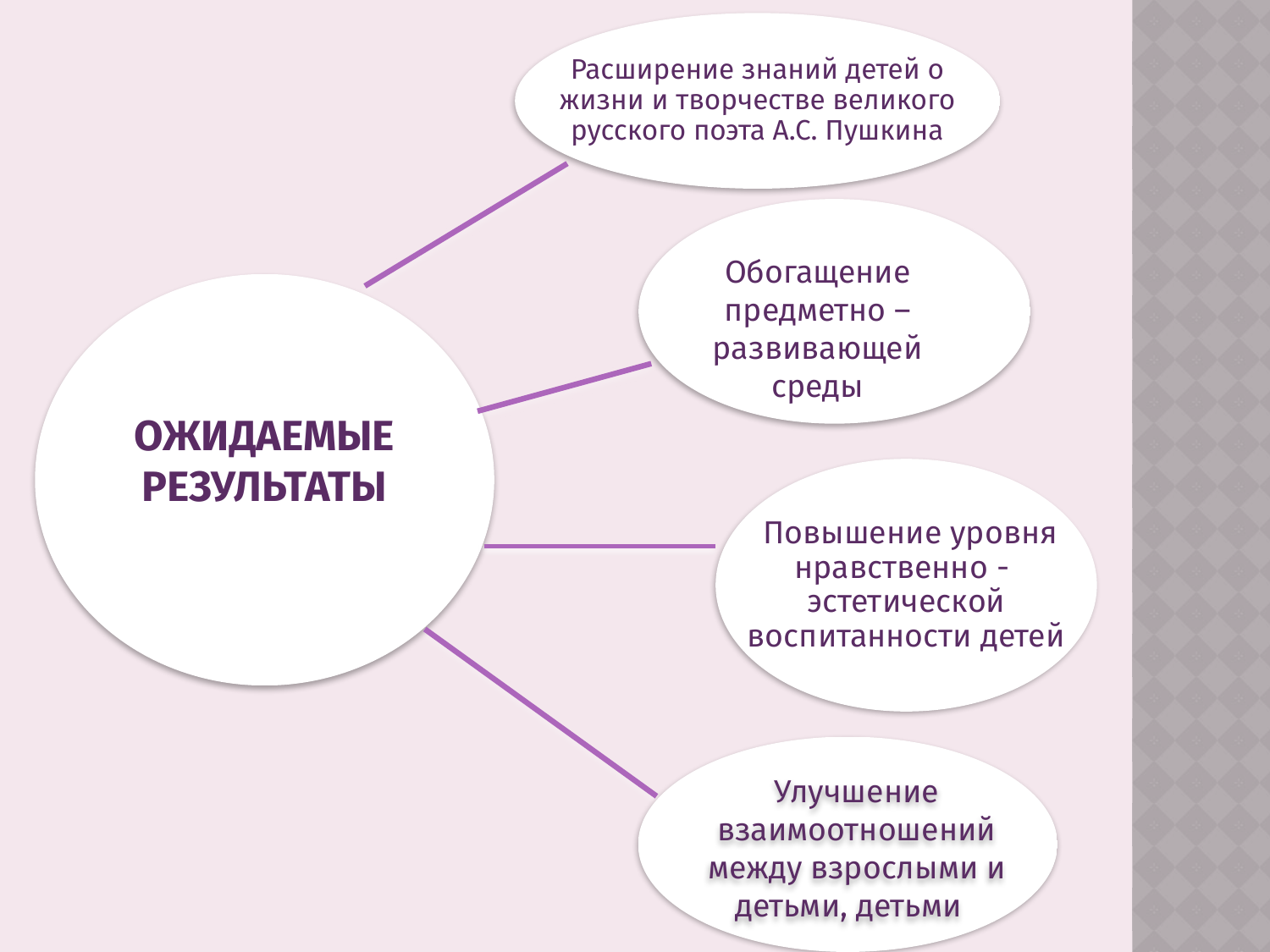

Расширение знаний детей о жизни и творчестве великого русского поэта А.С. Пушкина

Ожидаемые результаты

Обогащение предметно – развивающей среды

 Повышение уровня нравственно -  эстетической воспитанности детей

Улучшение взаимоотношений между взрослыми и детьми, детьми